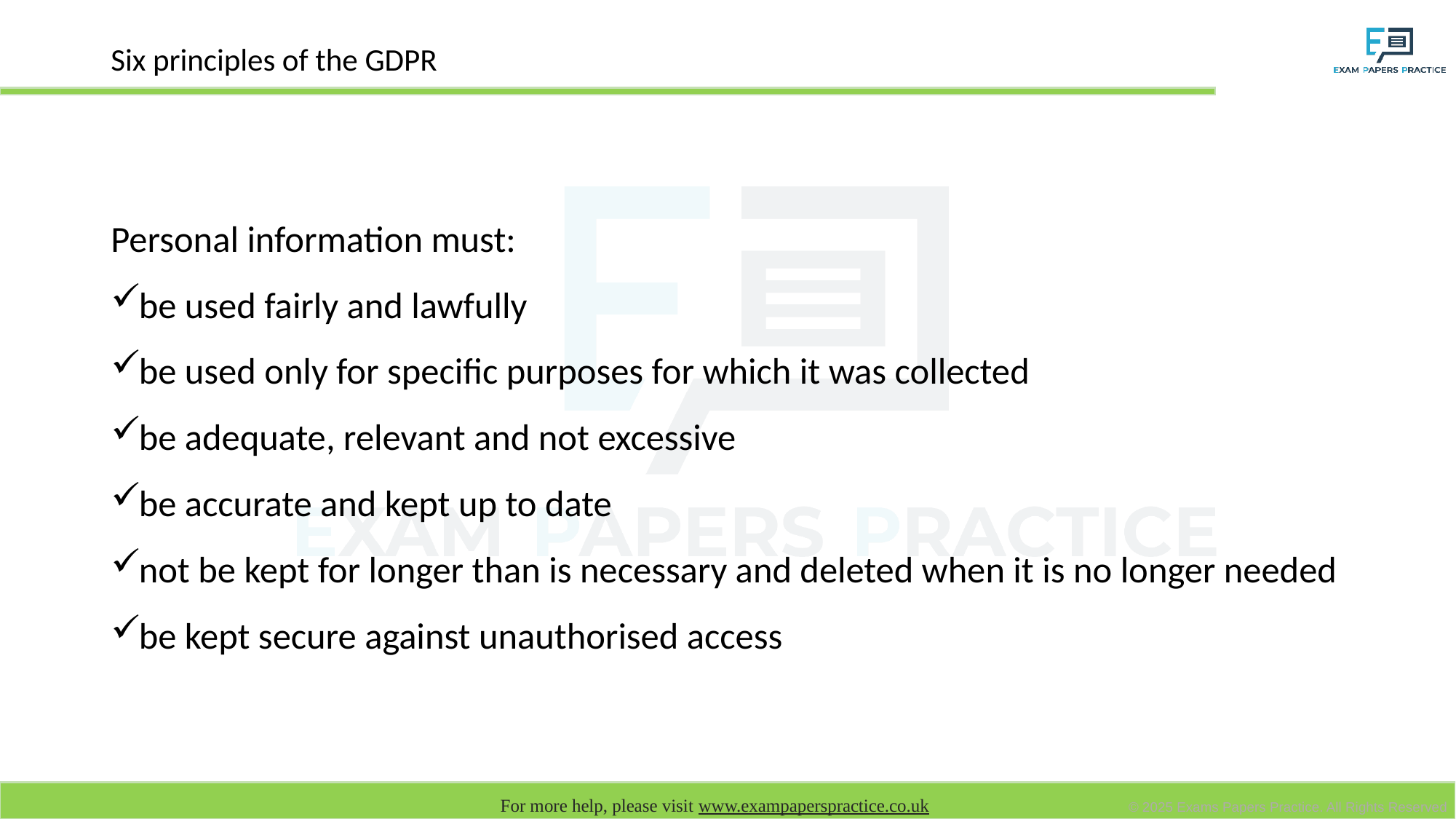

# Six principles of the GDPR

Personal information must:
be used fairly and lawfully
be used only for specific purposes for which it was collected
be adequate, relevant and not excessive
be accurate and kept up to date
not be kept for longer than is necessary and deleted when it is no longer needed
be kept secure against unauthorised access